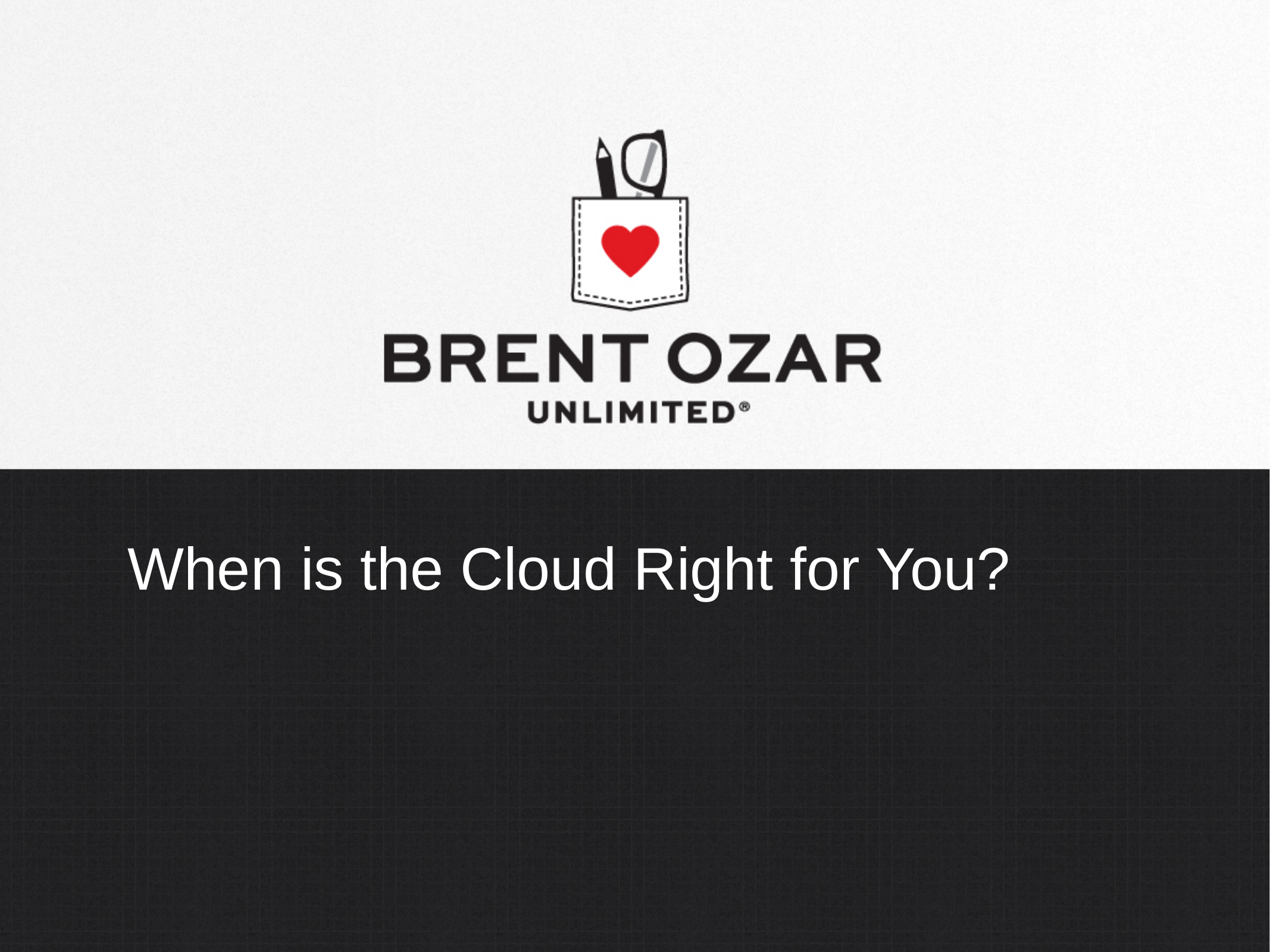

# When is the Cloud Right for You?